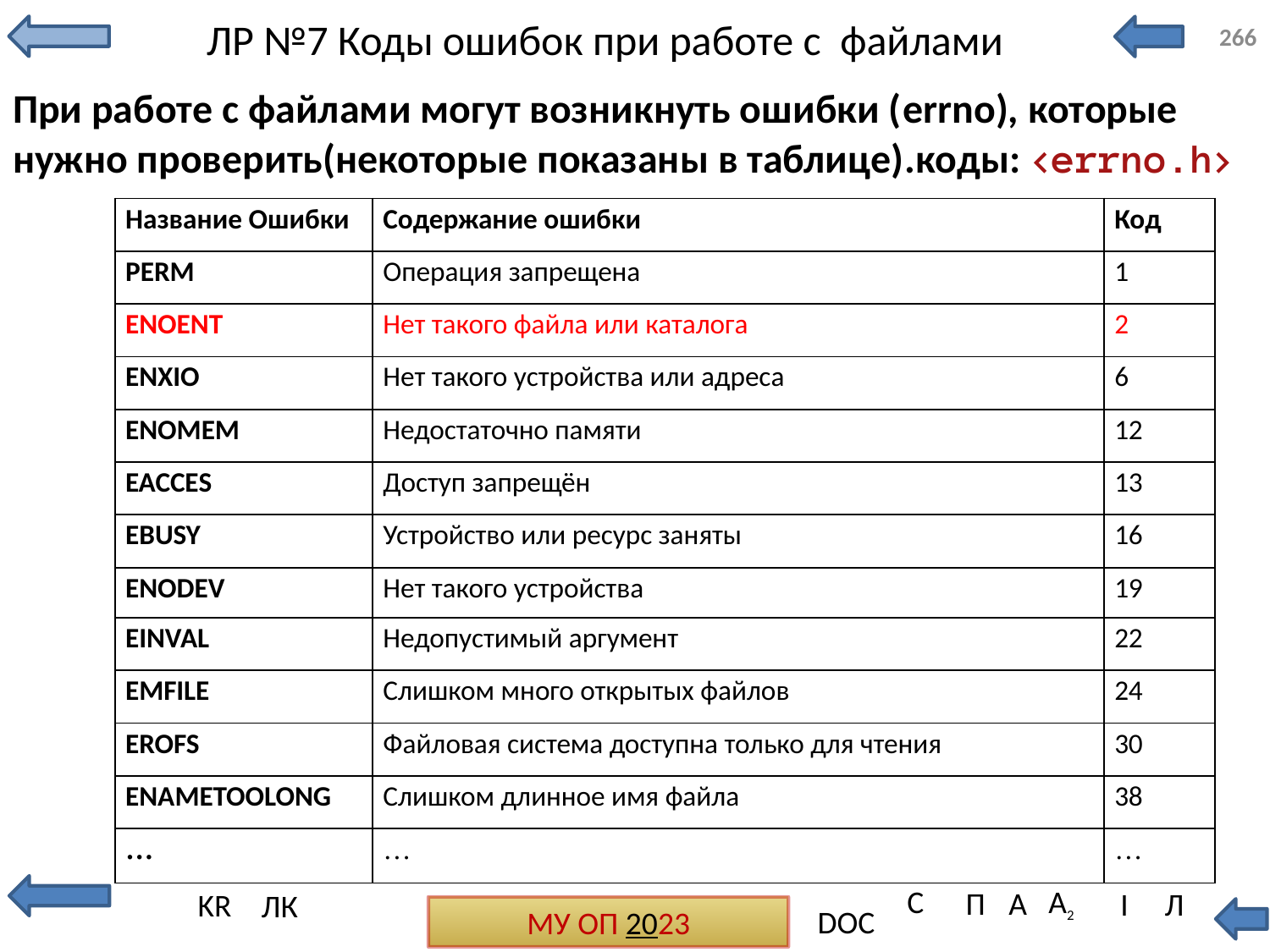

# ЛР №7 Коды ошибок при работе с  файлами
266
При работе с файлами могут возникнуть ошибки (errno), которые нужно проверить(некоторые показаны в таблице).коды: <errno.h>

| Название Ошибки | Содержание ошибки | Код |
| --- | --- | --- |
| PERM | Операция запрещена | 1 |
| ENOENT | Нет такого файла или каталога | 2 |
| ENXIO | Нет такого устройства или адреса | 6 |
| ENOMEM | Недостаточно памяти | 12 |
| EACCES | Доступ запрещён | 13 |
| EBUSY | Устройство или ресурс заняты | 16 |
| ENODEV | Нет такого устройства | 19 |
| EINVAL | Недопустимый аргумент | 22 |
| EMFILE | Слишком много открытых файлов | 24 |
| EROFS | Файловая система доступна только для чтения | 30 |
| ENAMETOOLONG | Слишком длинное имя файла | 38 |
| … | … | … |